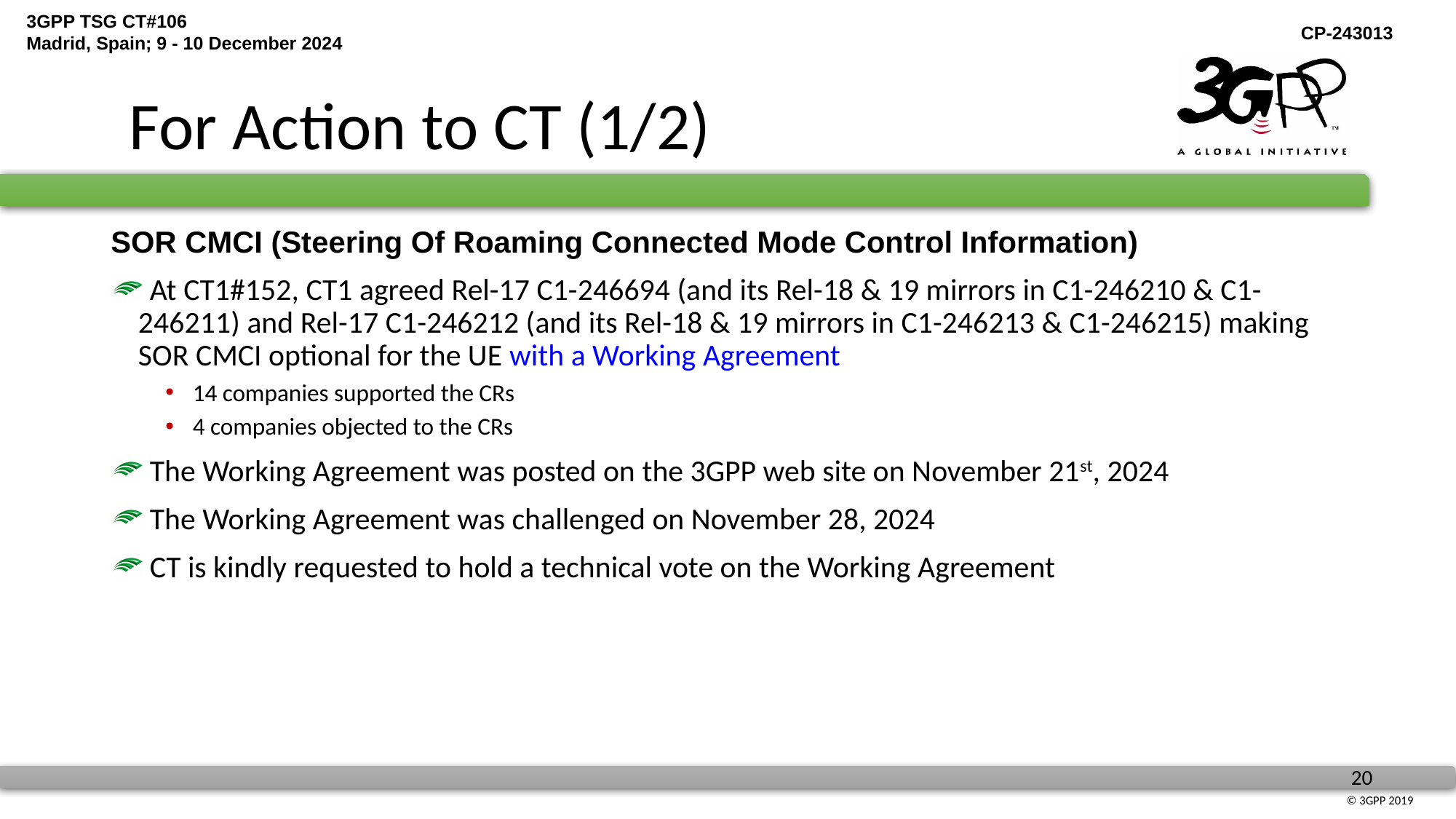

# For Action to CT (1/2)
SOR CMCI (Steering Of Roaming Connected Mode Control Information)
 At CT1#152, CT1 agreed Rel-17 C1-246694 (and its Rel-18 & 19 mirrors in C1-246210 & C1-246211) and Rel-17 C1-246212 (and its Rel-18 & 19 mirrors in C1-246213 & C1-246215) making SOR CMCI optional for the UE with a Working Agreement
14 companies supported the CRs
4 companies objected to the CRs
 The Working Agreement was posted on the 3GPP web site on November 21st, 2024
 The Working Agreement was challenged on November 28, 2024
 CT is kindly requested to hold a technical vote on the Working Agreement